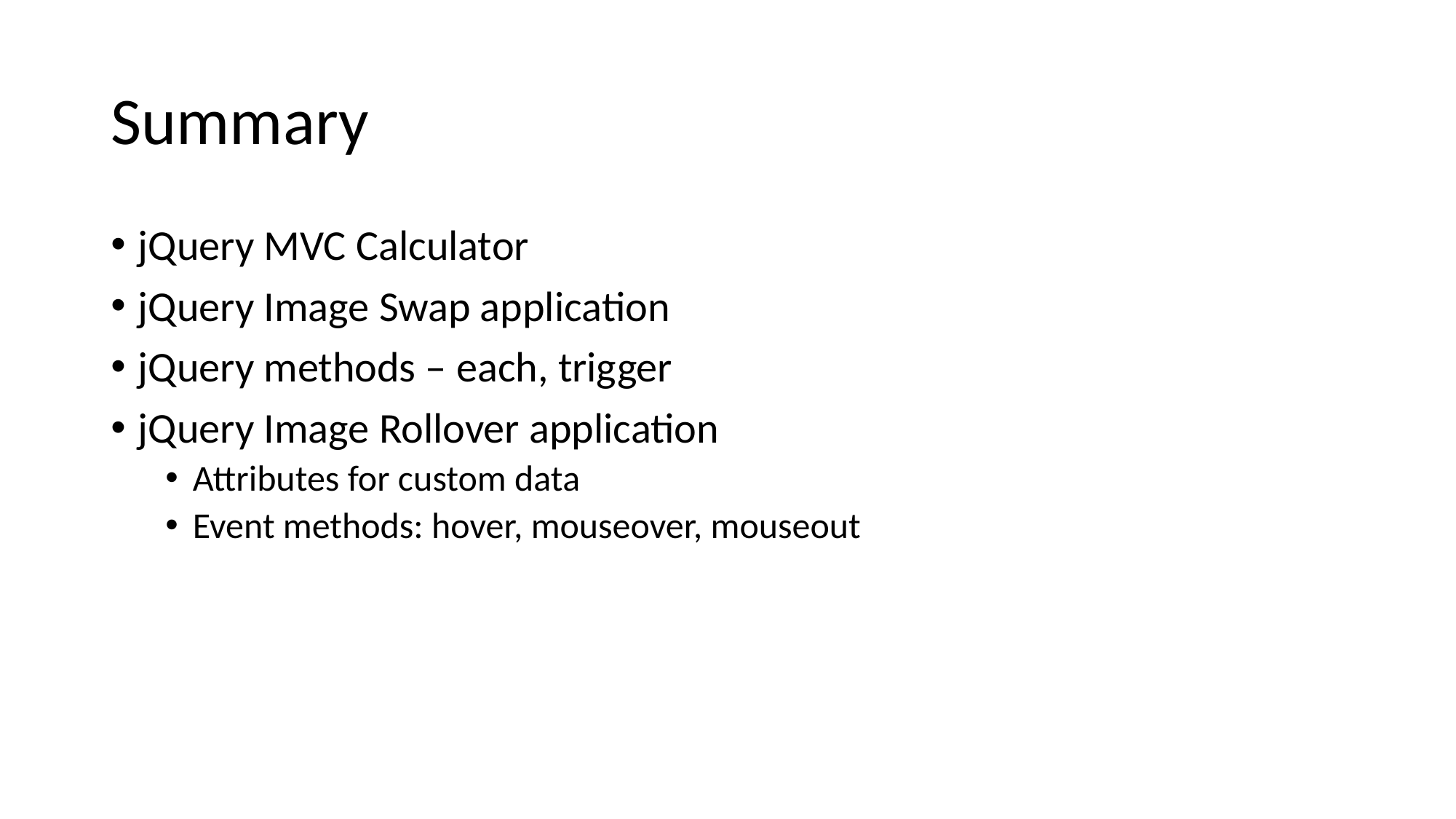

# Summary
jQuery MVC Calculator
jQuery Image Swap application
jQuery methods – each, trigger
jQuery Image Rollover application
Attributes for custom data
Event methods: hover, mouseover, mouseout